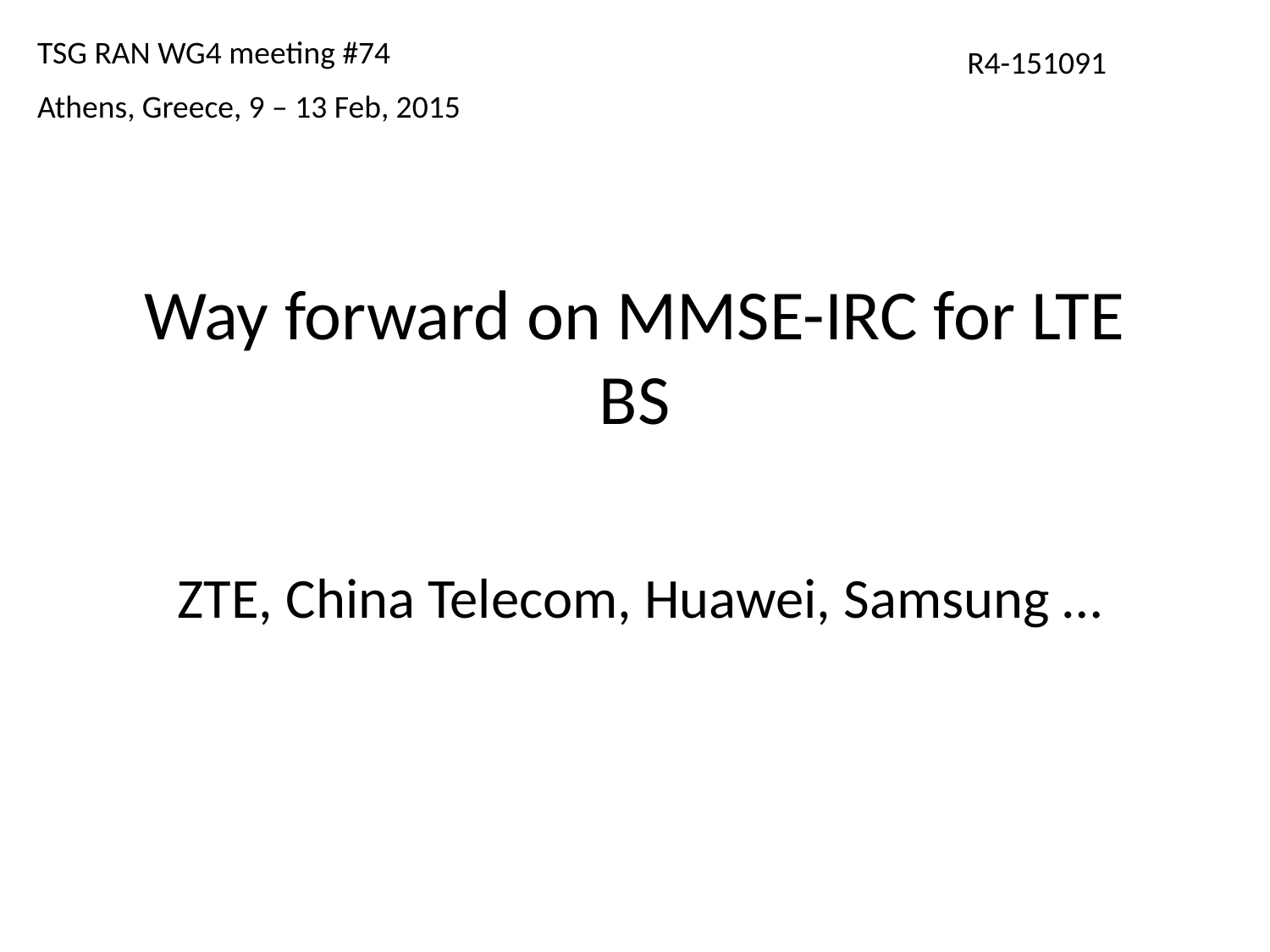

TSG RAN WG4 meeting #74
Athens, Greece, 9 – 13 Feb, 2015
R4-151091
# Way forward on MMSE-IRC for LTE BS
ZTE, China Telecom, Huawei, Samsung …